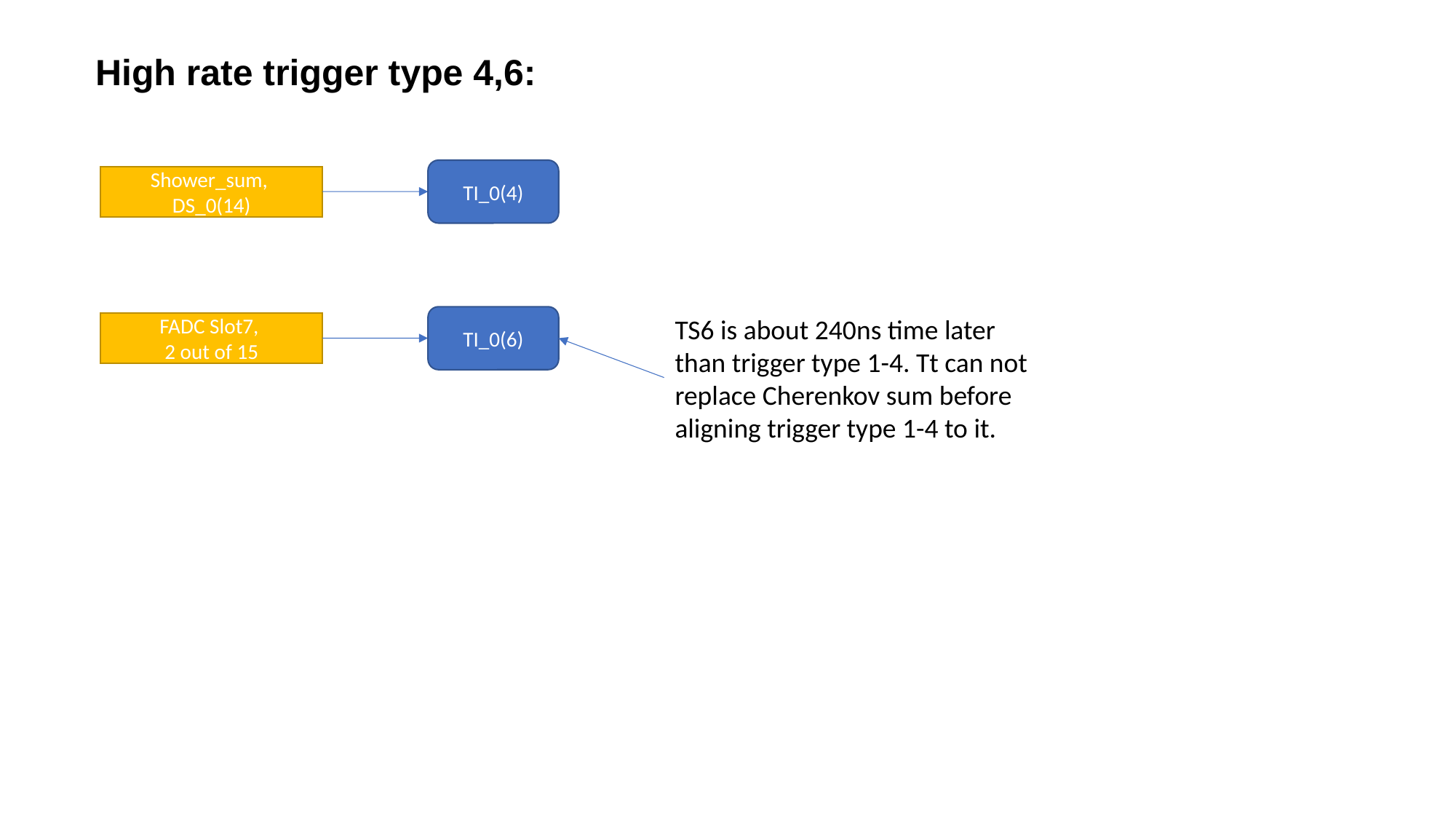

High rate trigger type 4,6:

TI_0(4)
Shower_sum,
DS_0(14)
TI_0(6)
FADC Slot7,
2 out of 15
TS6 is about 240ns time later than trigger type 1-4. Tt can not replace Cherenkov sum before aligning trigger type 1-4 to it.